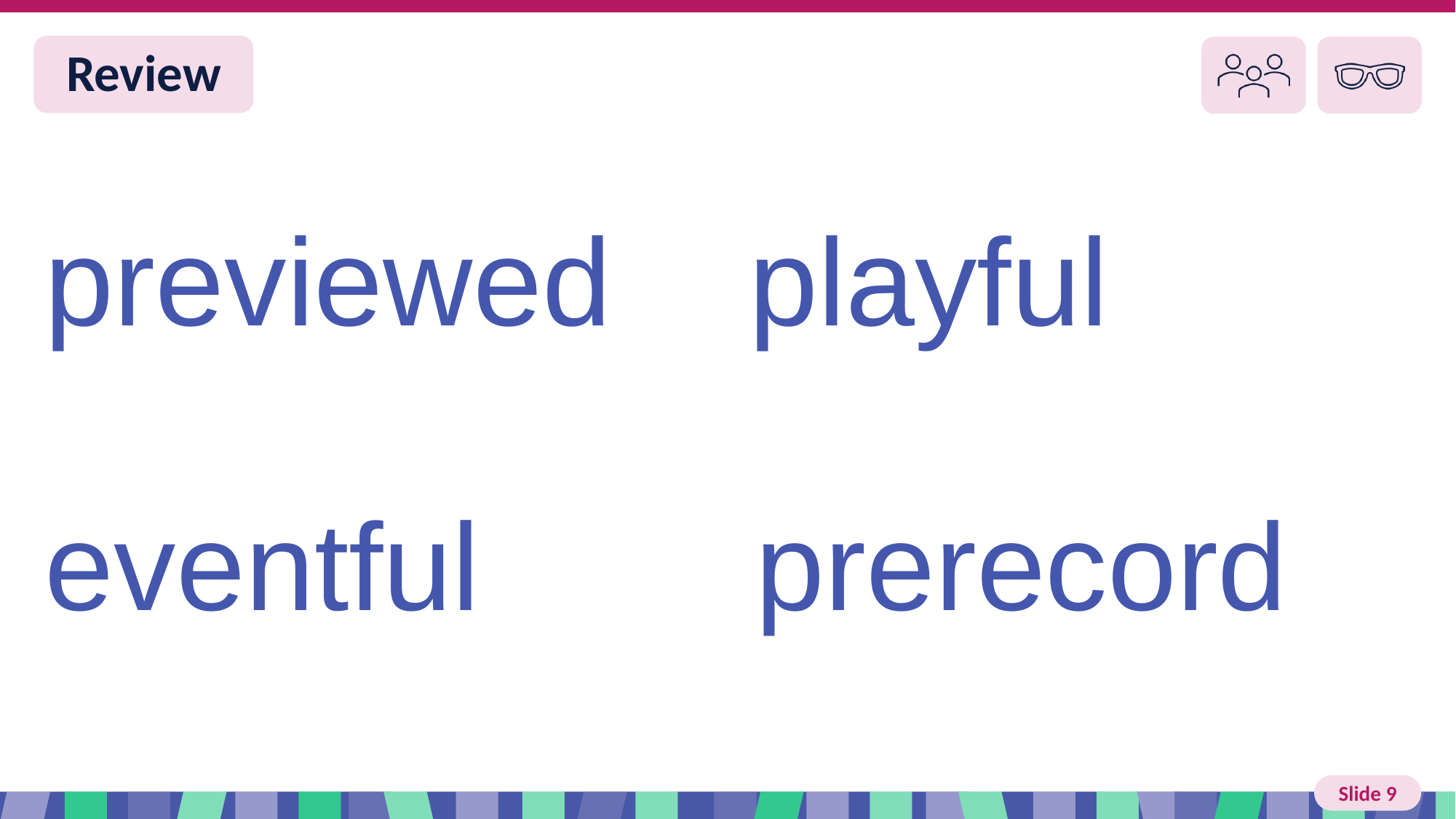

Slide 9 Review You do
previewed    playful
eventful        prerecord